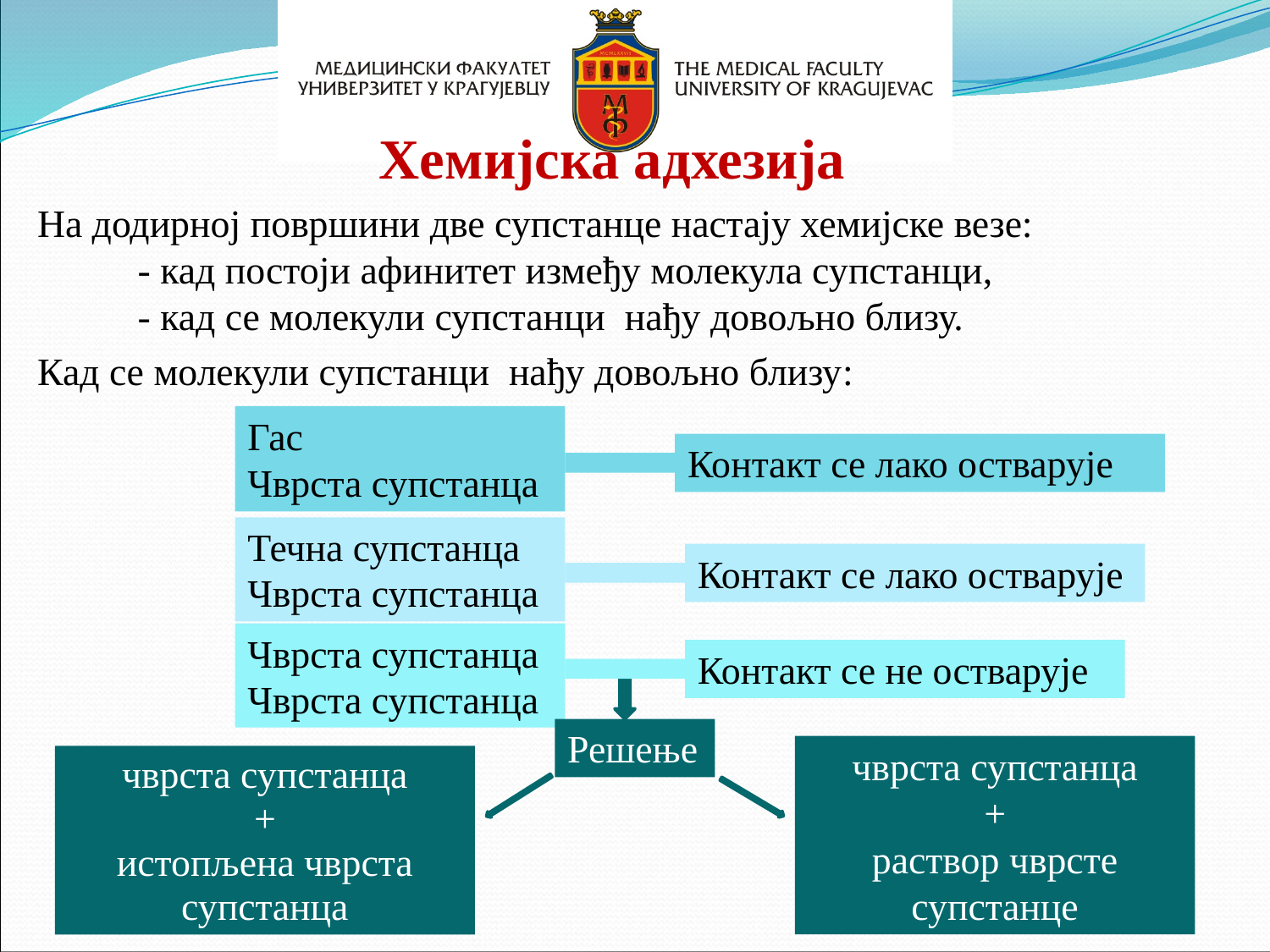

Хемијска адхезија
На додирној површини две супстанце настају хемијске везе:
- кад постоји афинитет између молекула супстанци,
- кад се молекули супстанци  нађу довољно близу.
Кад се молекули супстанци  нађу довољно близу:
Гас
Чврста супстанца
Контакт се лако остварује

Течна супстанца
Чврста супстанца
Контакт се лако остварује

Чврста супстанца
Чврста супстанца
Контакт се не остварује

Решење
чврста супстанца
+
раствор чврсте супстанце
чврста супстанца
+
истопљена чврста супстанца